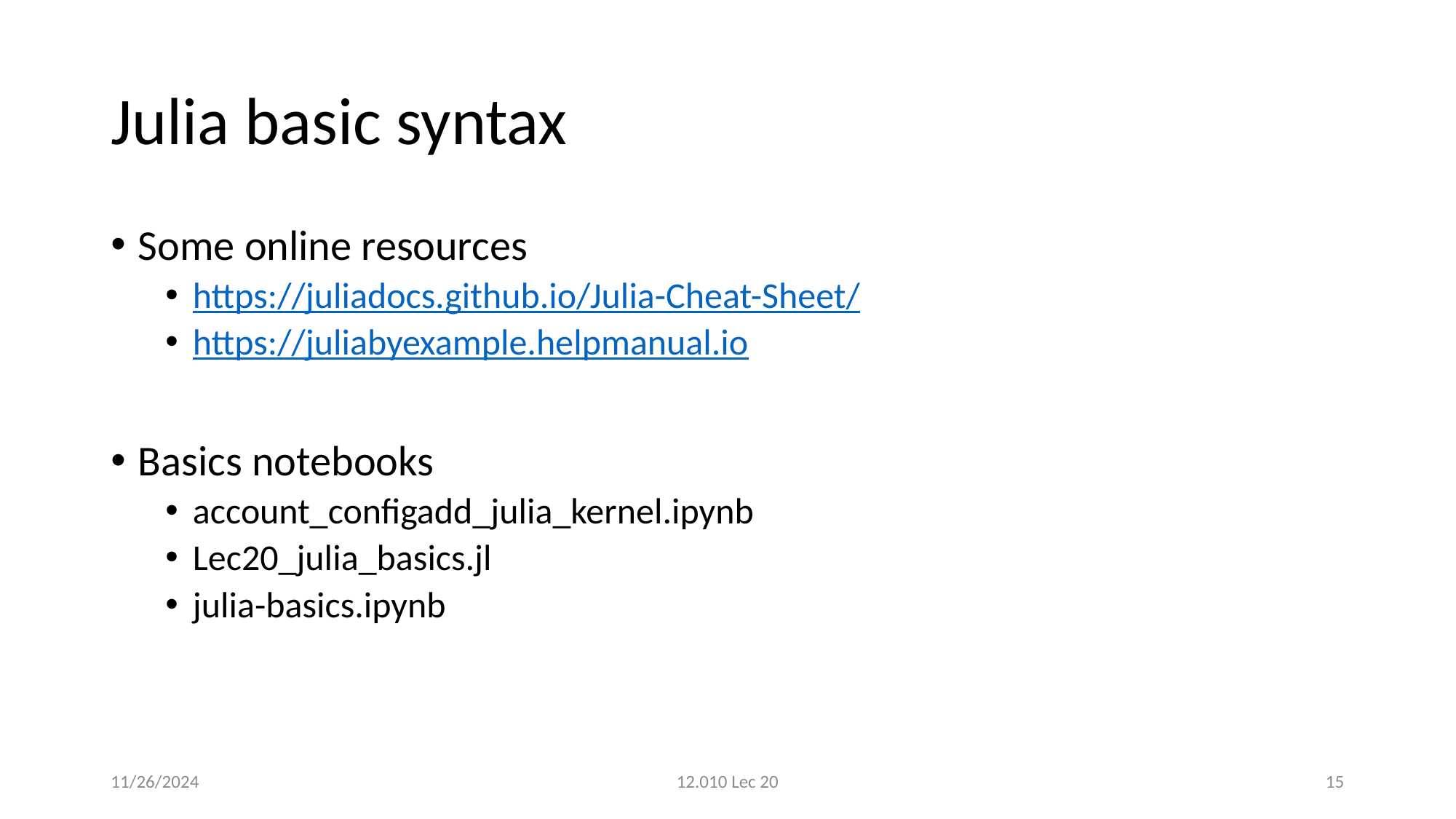

# Julia basic syntax
Some online resources
https://juliadocs.github.io/Julia-Cheat-Sheet/
https://juliabyexample.helpmanual.io

Basics notebooks
account_configadd_julia_kernel.ipynb
Lec20_julia_basics.jl
julia-basics.ipynb

11/26/2024
12.010 Lec 20
15